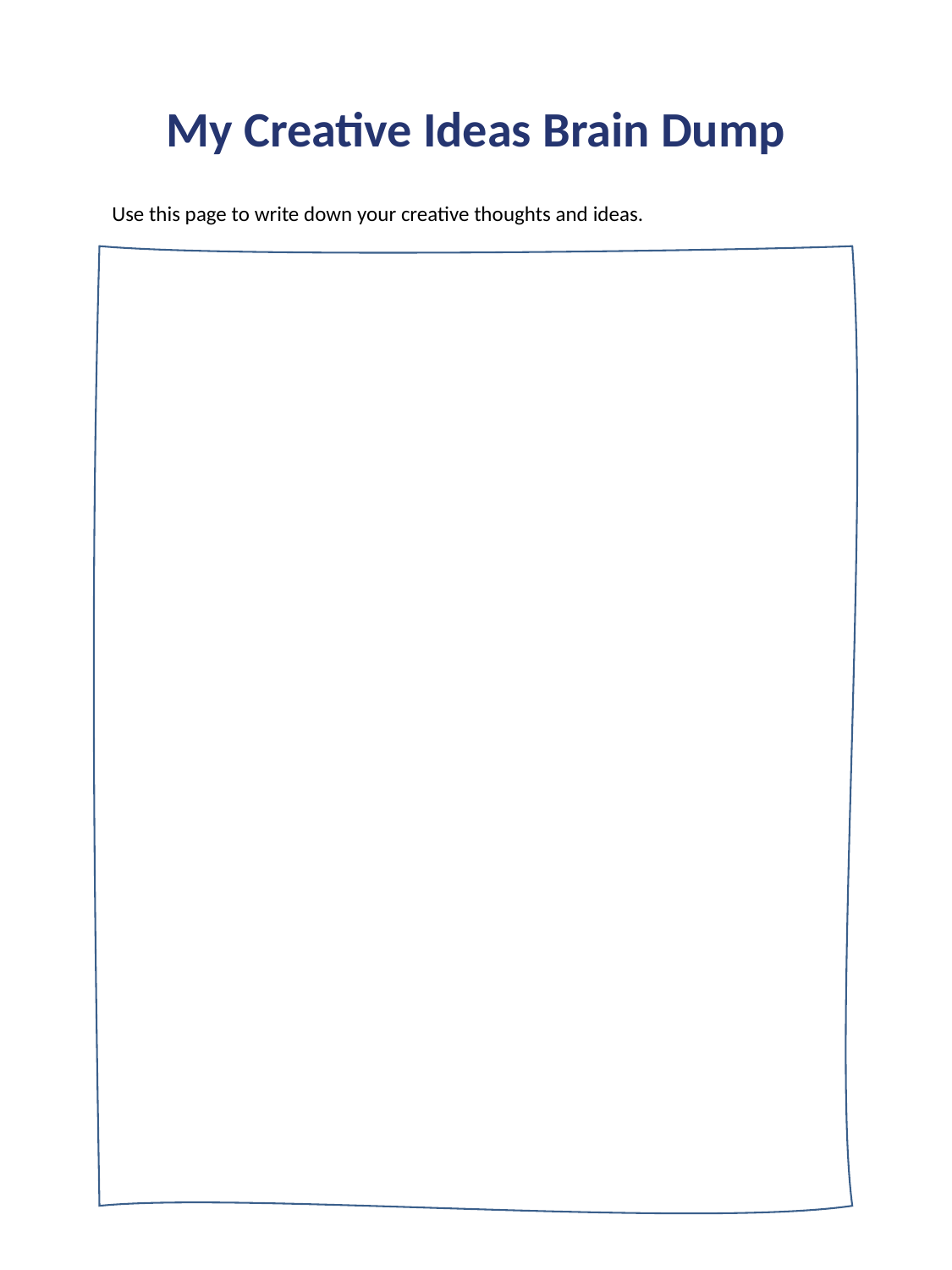

My Creative Ideas Brain Dump
Use this page to write down your creative thoughts and ideas.